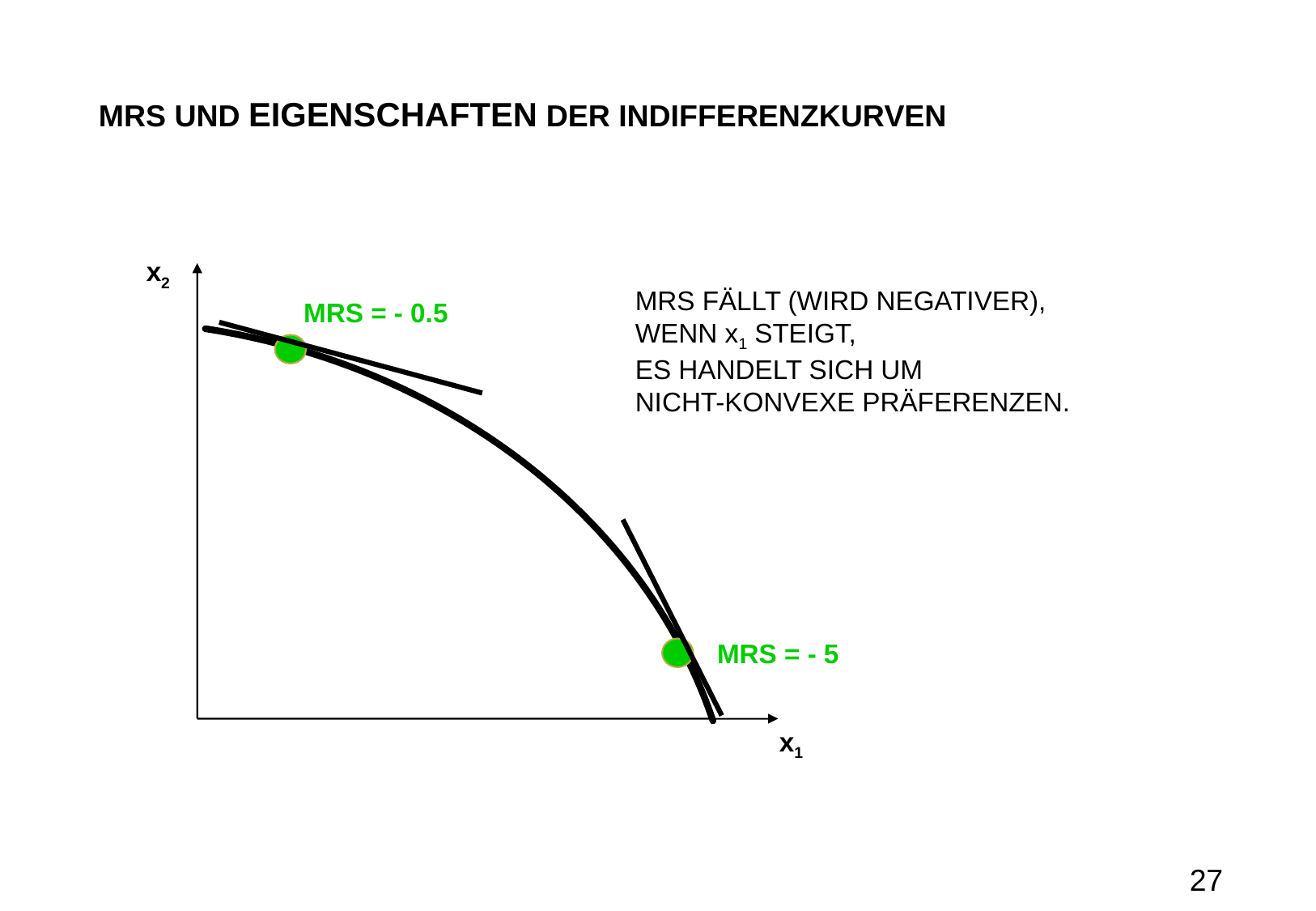

# MRS und Eigenschaften der Indifferenzkurven
x2

MRS FÄLLT (WIRD NEGATIVER),
WENN x1 STEIGT,
ES HANDELT SICH UM
NICHT-KONVEXE PRÄFERENZEN.
MRS = - 0.5

MRS = - 5

x1